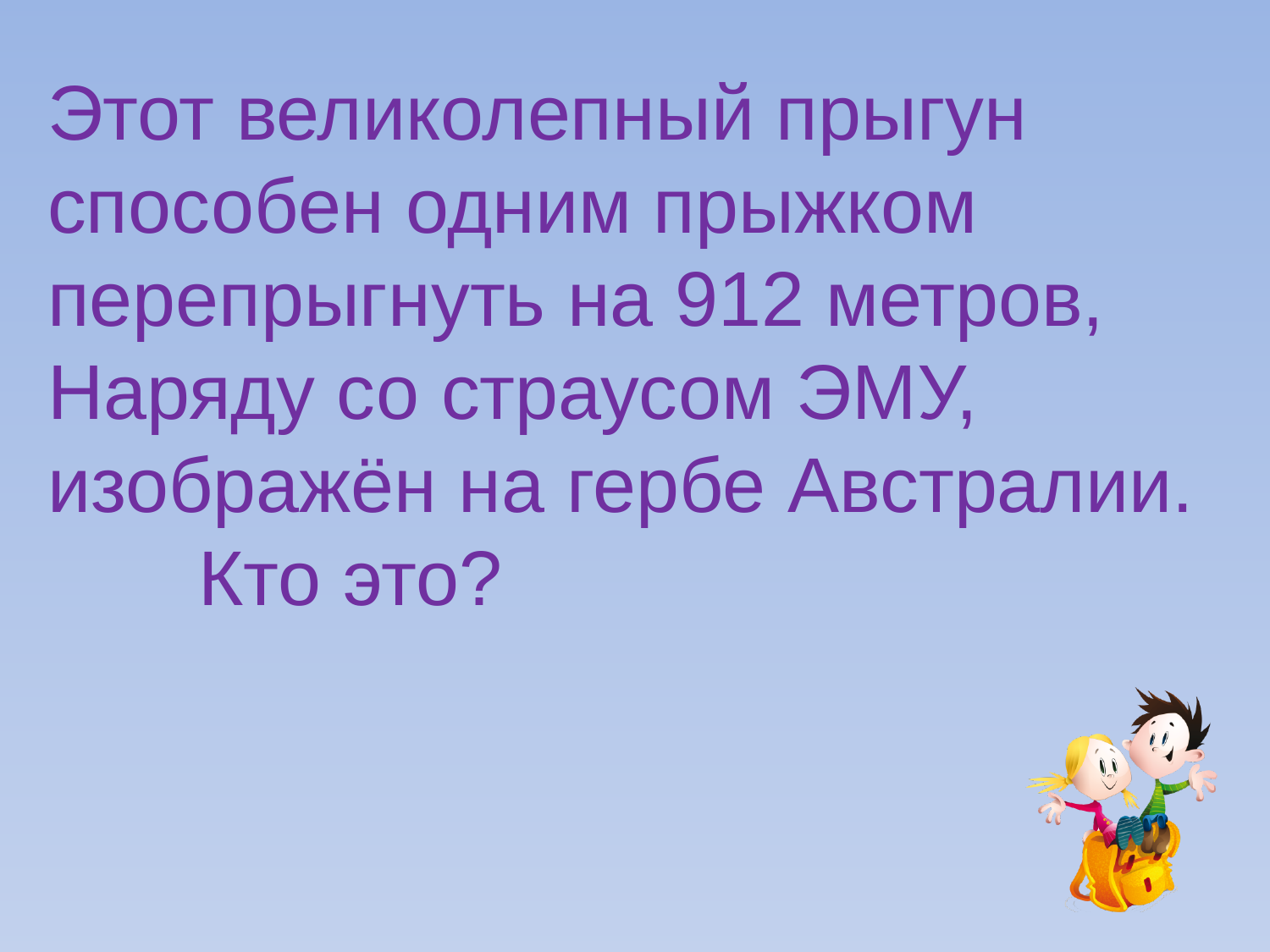

Этот великолепный прыгун способен одним прыжком перепрыгнуть на 912 метров, Наряду со страусом ЭМУ, изображён на гербе Австралии.
       Кто это?